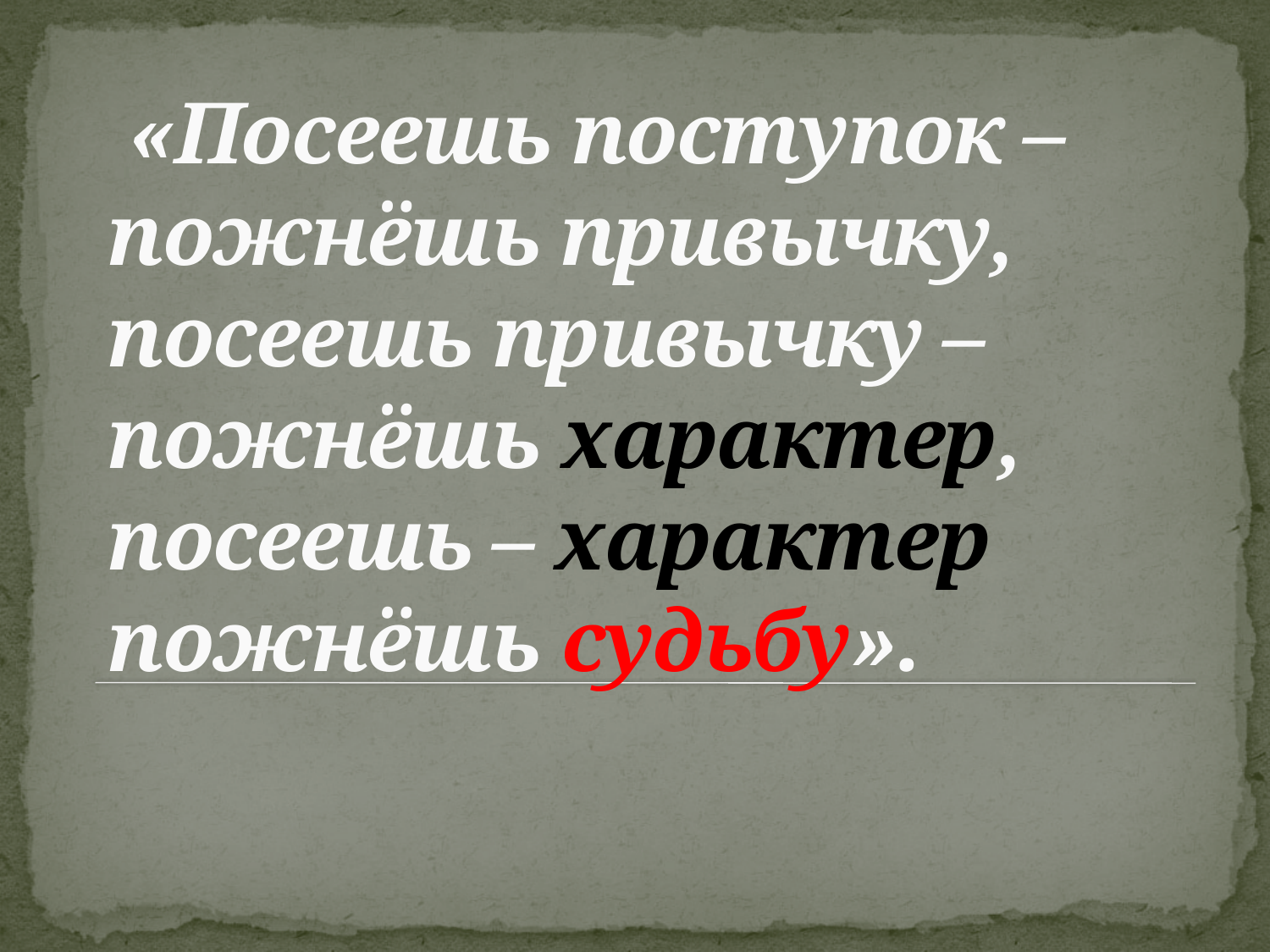

# «Посеешь поступок – пожнёшь привычку, посеешь привычку – пожнёшь характер, посеешь – характер пожнёшь судьбу».